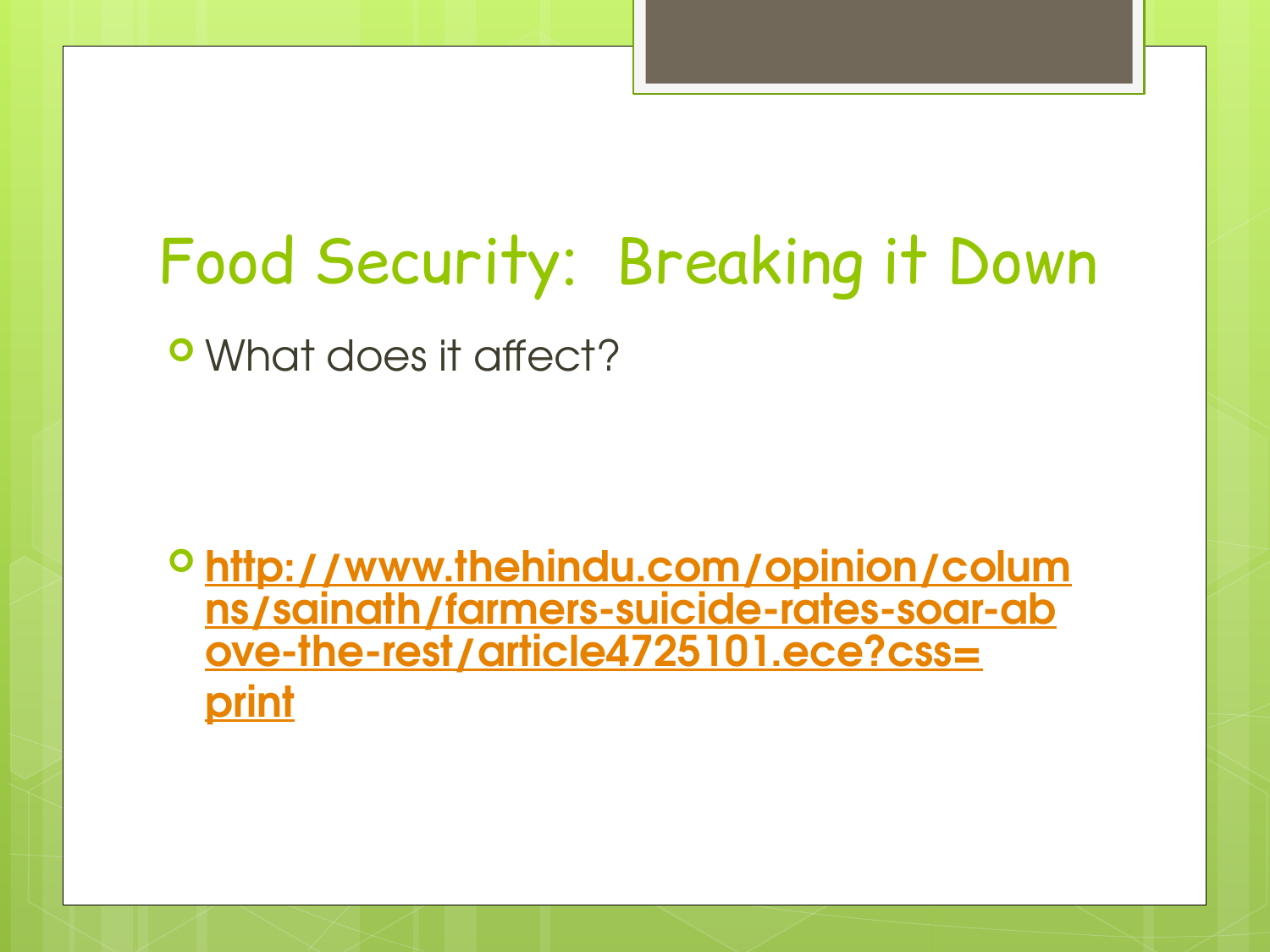

# Food Security:  Breaking it Down
What does it affect?

http://www.thehindu.com/opinion/columns/sainath/farmers-suicide-rates-soar-above-the-rest/article4725101.ece?css=print